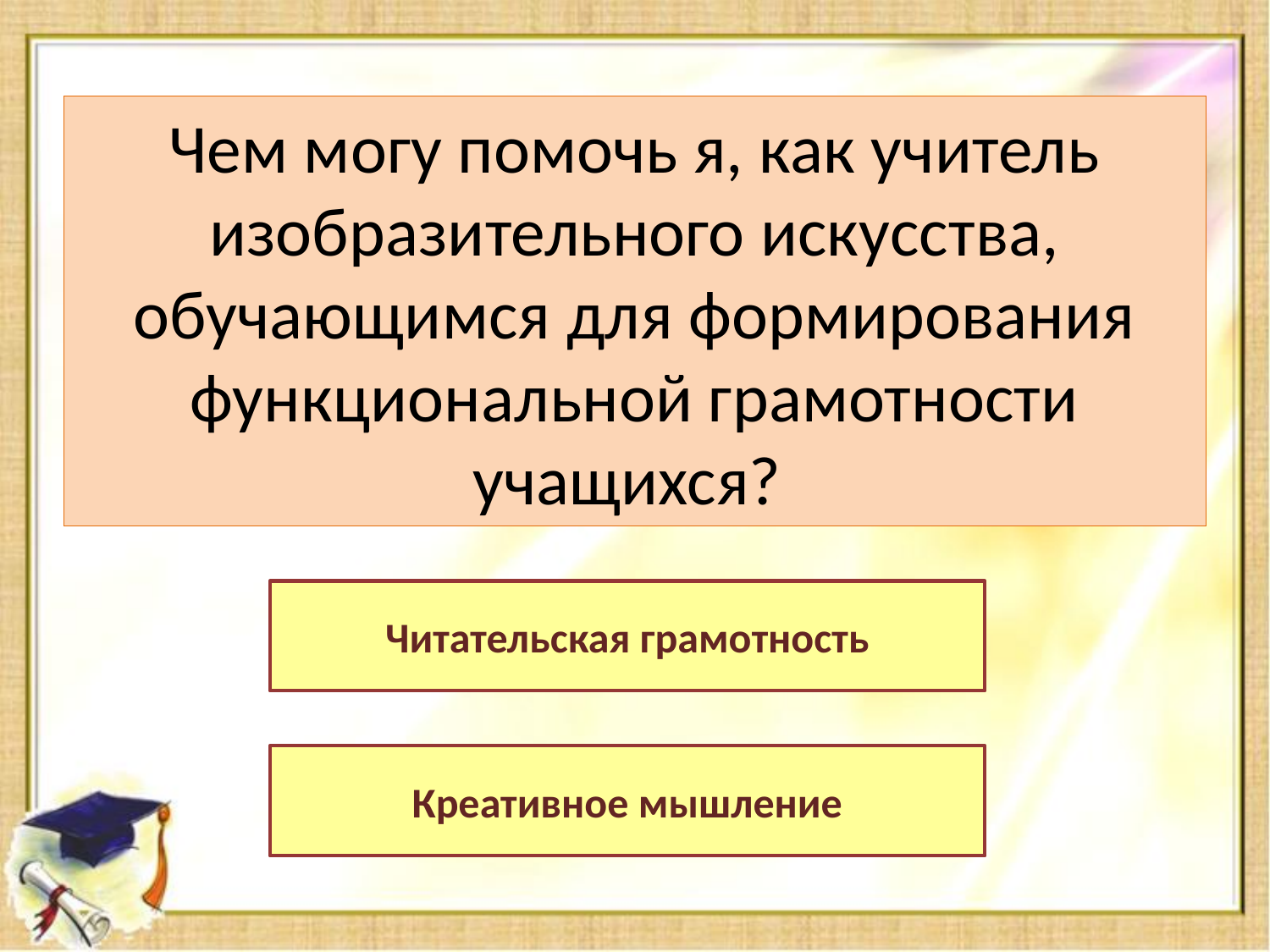

# Чем могу помочь я, как учитель изобразительного искусства, обучающимся для формирования функциональной грамотности учащихся?
Читательская грамотность
Креативное мышление